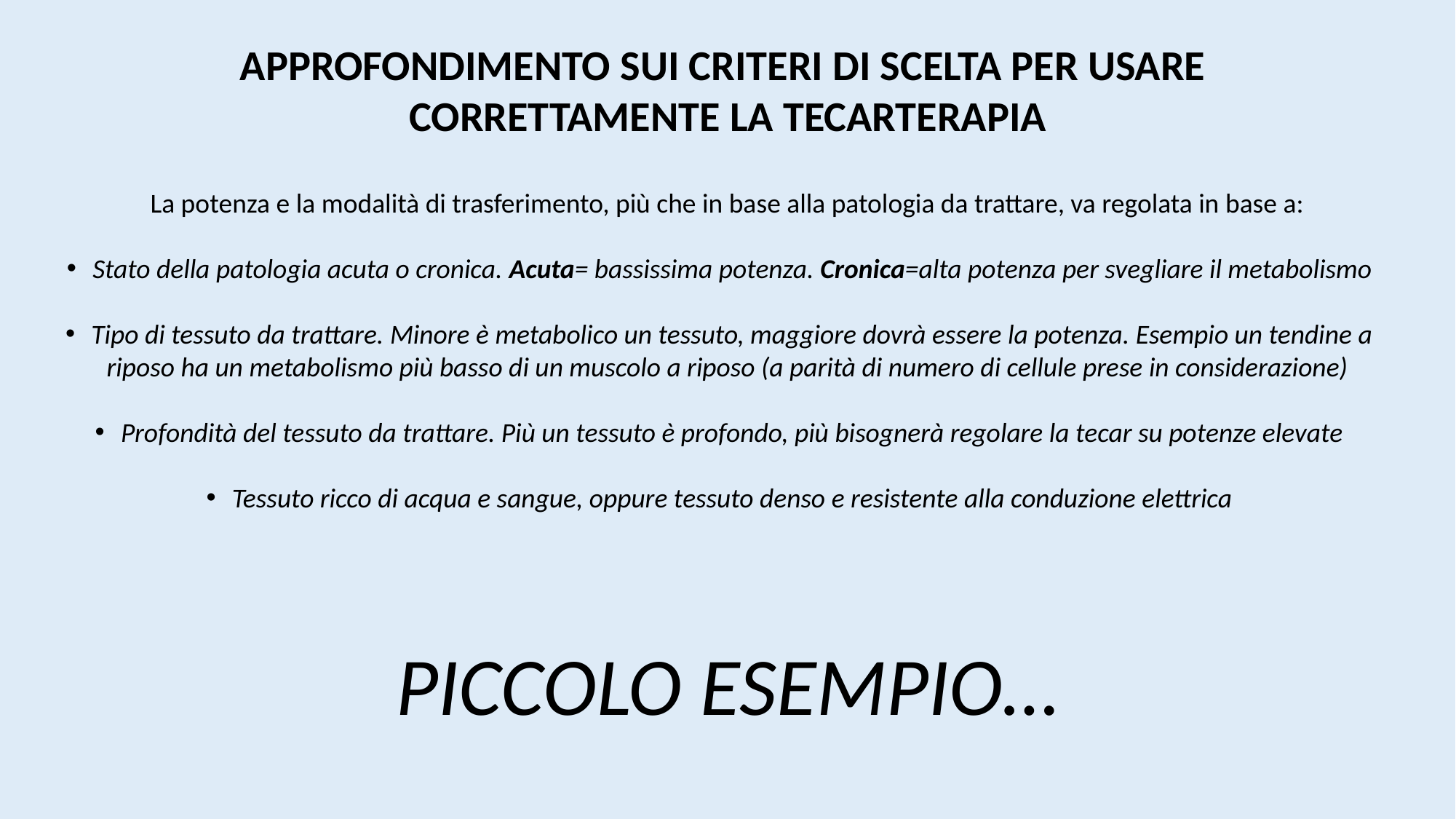

APPROFONDIMENTO SUI CRITERI DI SCELTA PER USARE
CORRETTAMENTE LA TECARTERAPIA
La potenza e la modalità di trasferimento, più che in base alla patologia da trattare, va regolata in base a:

Stato della patologia acuta o cronica. Acuta= bassissima potenza. Cronica=alta potenza per svegliare il metabolismo

Tipo di tessuto da trattare. Minore è metabolico un tessuto, maggiore dovrà essere la potenza. Esempio un tendine a riposo ha un metabolismo più basso di un muscolo a riposo (a parità di numero di cellule prese in considerazione)

Profondità del tessuto da trattare. Più un tessuto è profondo, più bisognerà regolare la tecar su potenze elevate

Tessuto ricco di acqua e sangue, oppure tessuto denso e resistente alla conduzione elettrica
PICCOLO ESEMPIO…